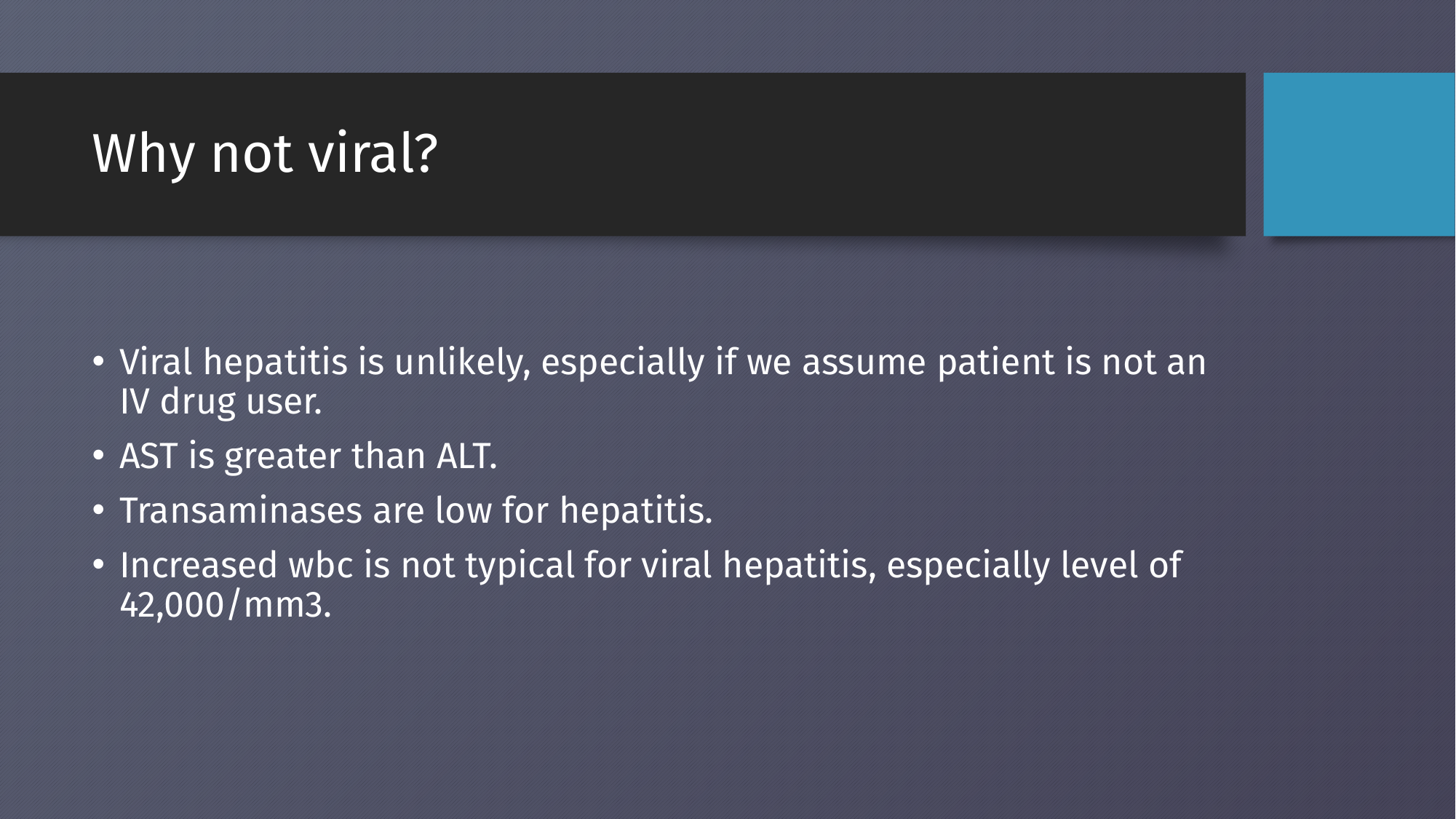

# Why not viral?

Viral hepatitis is unlikely, especially if we assume patient is not an IV drug user.
AST is greater than ALT.
Transaminases are low for hepatitis.
Increased wbc is not typical for viral hepatitis, especially level of 42,000/mm3.